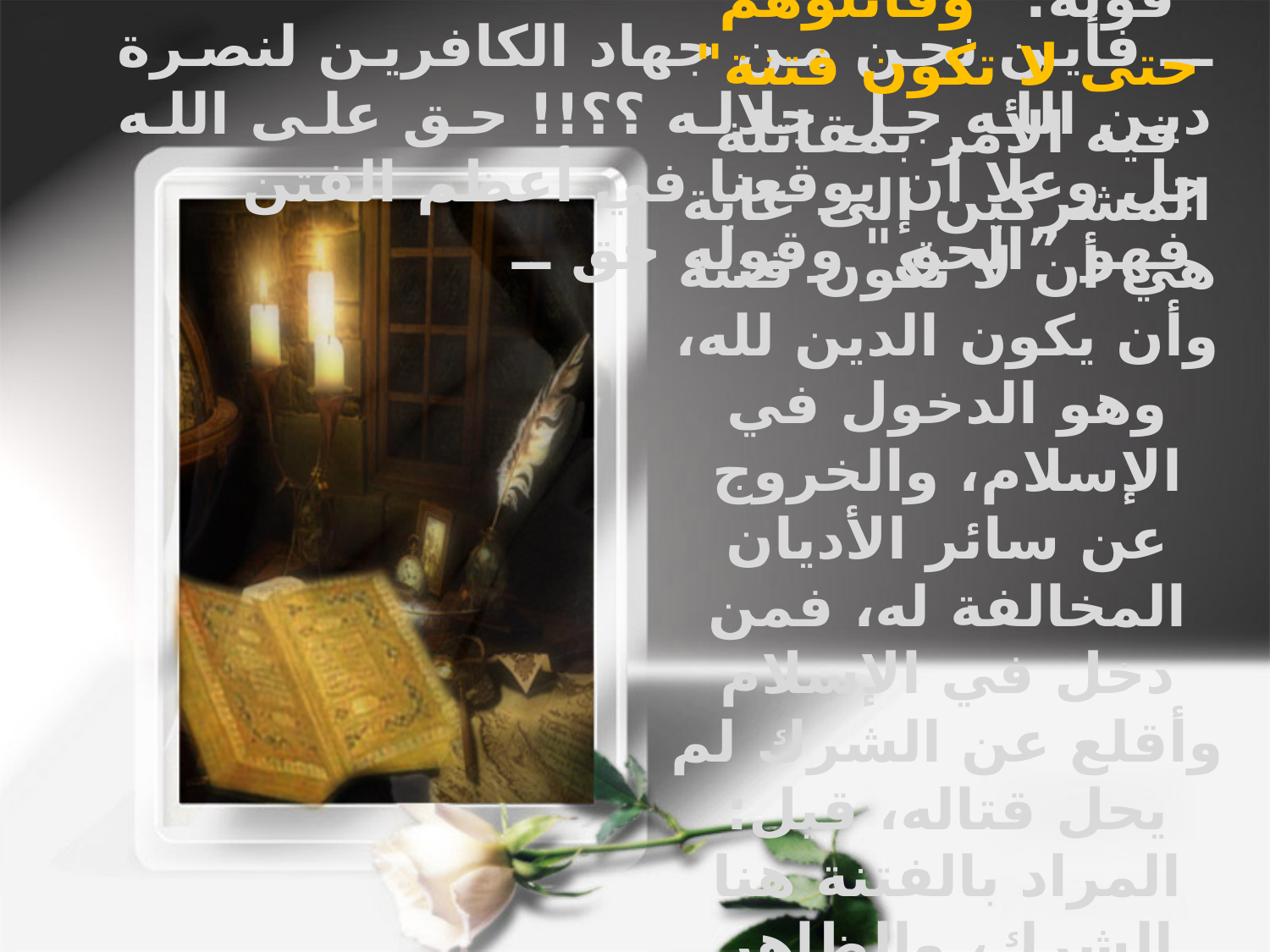

ــ فأين نحن من جهاد الكافرين لنصرة دين الله جل جلاله ؟؟!! حق على الله جل وعلا أن يوقعنا في أعظم الفتن
 فهو ”الحق" وقوله حق ــ
قوله: "وقاتلوهم حتى لا تكون فتنة" فيه الأمر بمقاتلة المشركين إلى غاية هي أن لا تكون فتنة وأن يكون الدين لله، وهو الدخول في الإسلام، والخروج عن سائر الأديان المخالفة له، فمن دخل في الإسلام وأقلع عن الشرك لم يحل قتاله، قيل: المراد بالفتنة هنا الشرك، والظاهر أنها الفتنة في الدين...